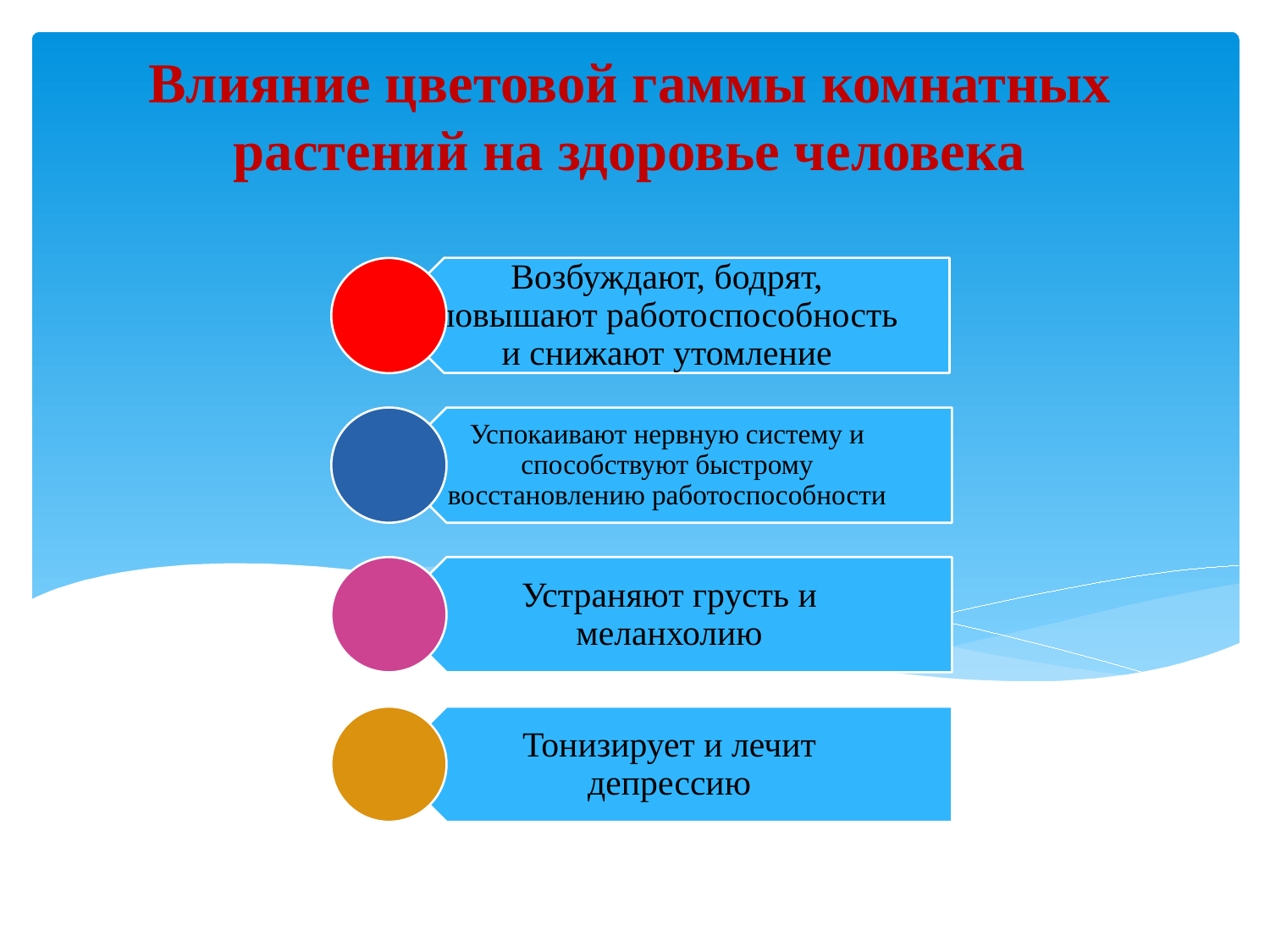

Влияние цветовой гаммы комнатных растений на здоровье человека
#
Возбуждают, бодрят, повышают работоспособность и снижают утомление
Успокаивают нервную систему и способствуют быстрому восстановлению работоспособности
Устраняют грусть и меланхолию
Тонизирует и лечит депрессию